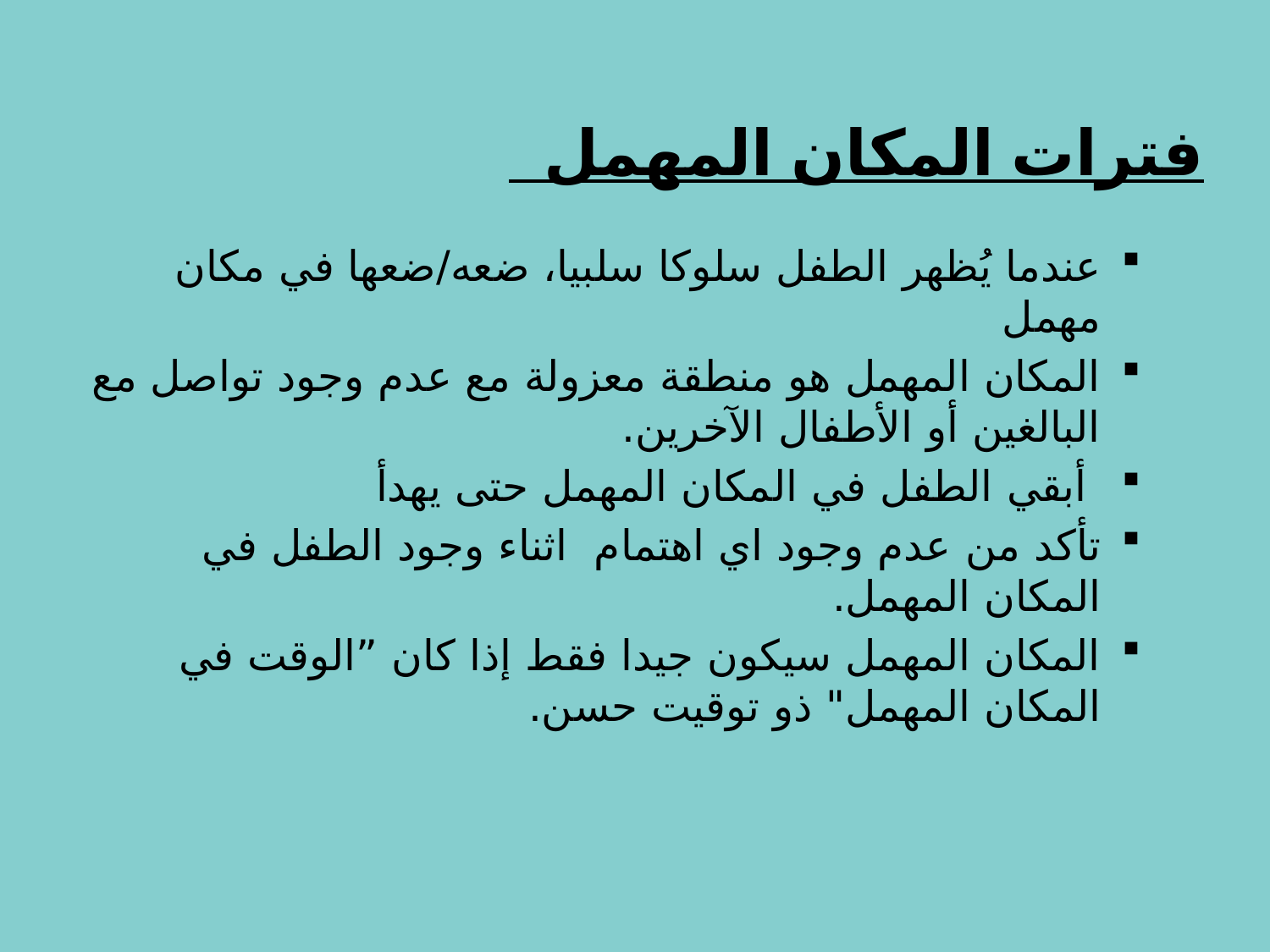

# فترات المكان المهمل
عندما يُظهر الطفل سلوكا سلبيا، ضعه/ضعها في مكان مهمل
المكان المهمل هو منطقة معزولة مع عدم وجود تواصل مع البالغين أو الأطفال الآخرين.
 أبقي الطفل في المكان المهمل حتى يهدأ
تأكد من عدم وجود اي اهتمام  اثناء وجود الطفل في المكان المهمل.
المكان المهمل سيكون جيدا فقط إذا كان ”الوقت في المكان المهمل" ذو توقيت حسن.